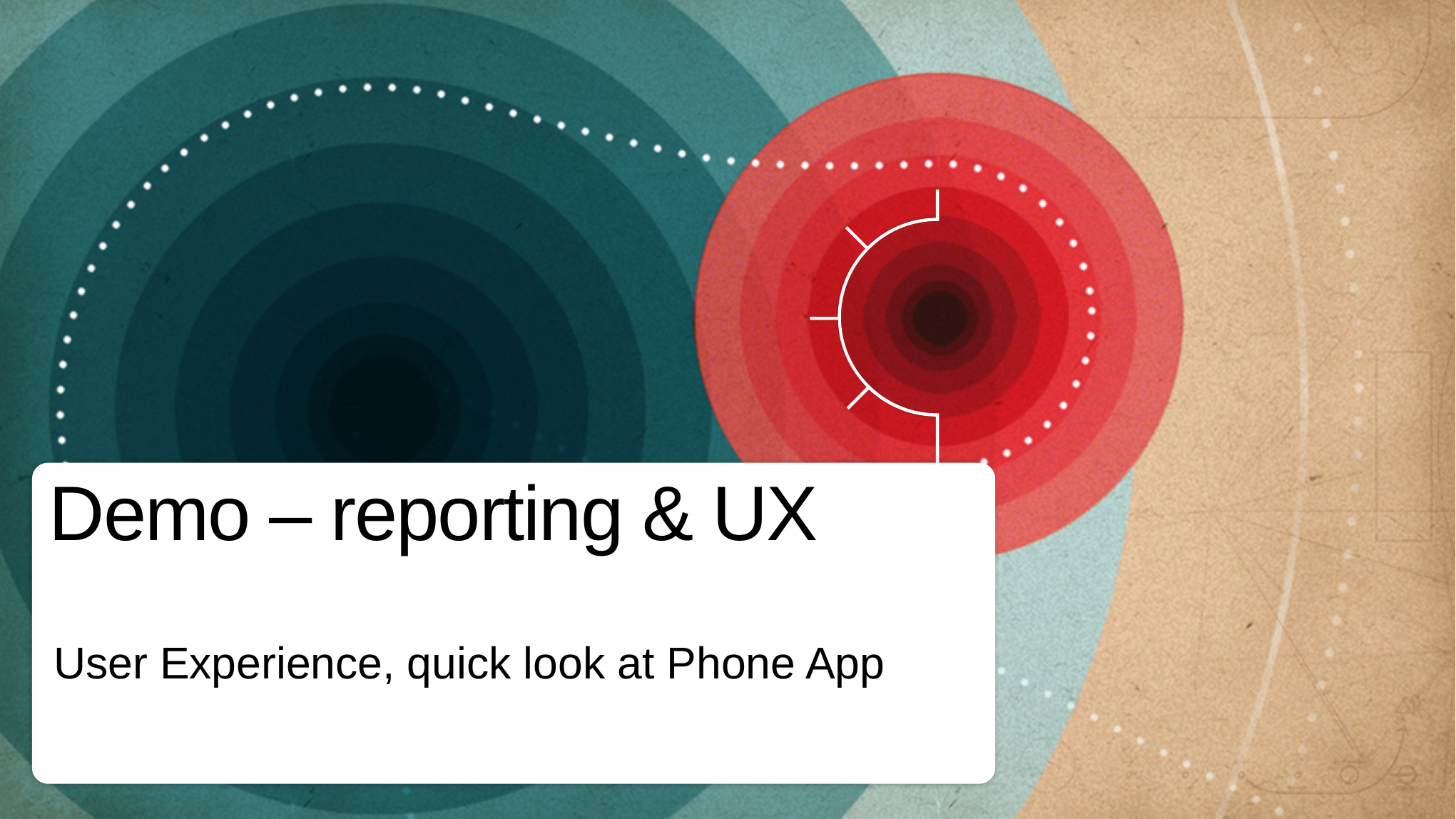

# Demo – reporting & UX
User Experience, quick look at Phone App